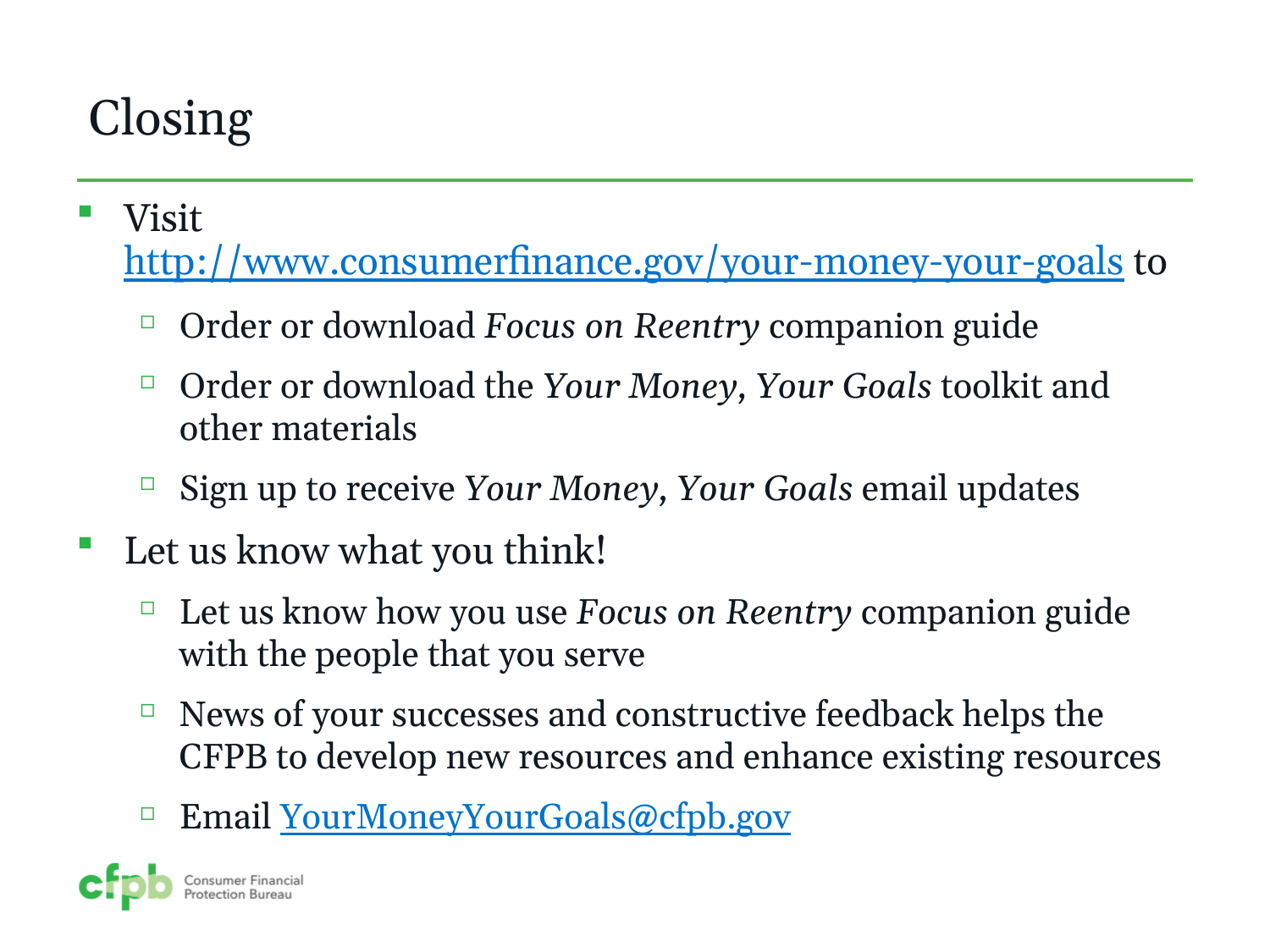

# Closing
Visit http://www.consumerfinance.gov/your-money-your-goals to
Order or download Focus on Reentry companion guide
Order or download the Your Money, Your Goals toolkit and other materials
Sign up to receive Your Money, Your Goals email updates
Let us know what you think!
Let us know how you use Focus on Reentry companion guide with the people that you serve
News of your successes and constructive feedback helps the CFPB to develop new resources and enhance existing resources
Email YourMoneyYourGoals@cfpb.gov